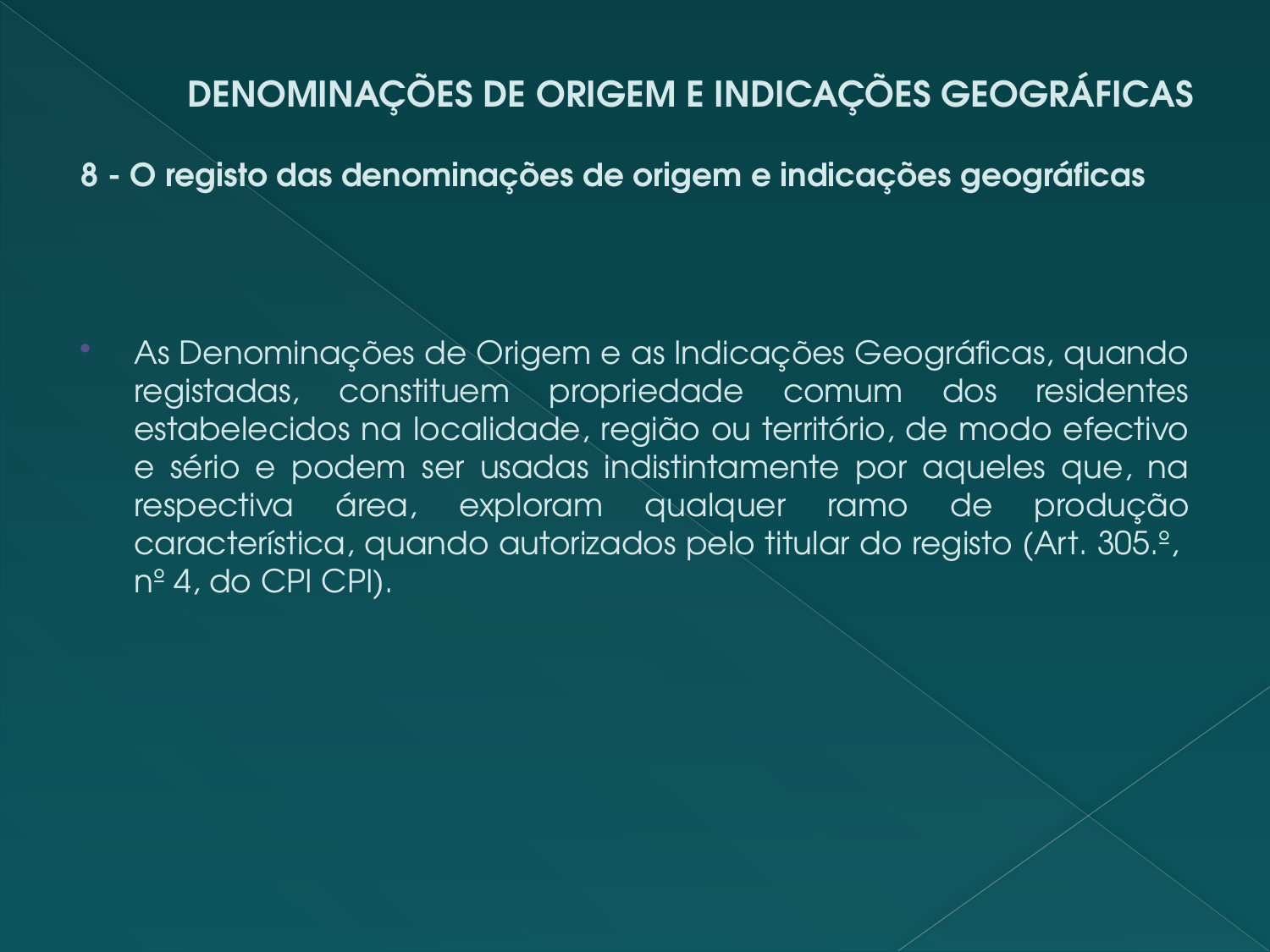

# DENOMINAÇÕES DE ORIGEM E INDICAÇÕES GEOGRÁFICAS
8 - O registo das denominações de origem e indicações geográficas

As Denominações de Origem e as Indicações Geográficas, quando registadas, constituem propriedade comum dos residentes estabelecidos na localidade, região ou território, de modo efectivo e sério e podem ser usadas indistintamente por aqueles que, na respectiva área, exploram qualquer ramo de produção característica, quando autorizados pelo titular do registo (Art. 305.º,  nº 4, do CPI CPI).